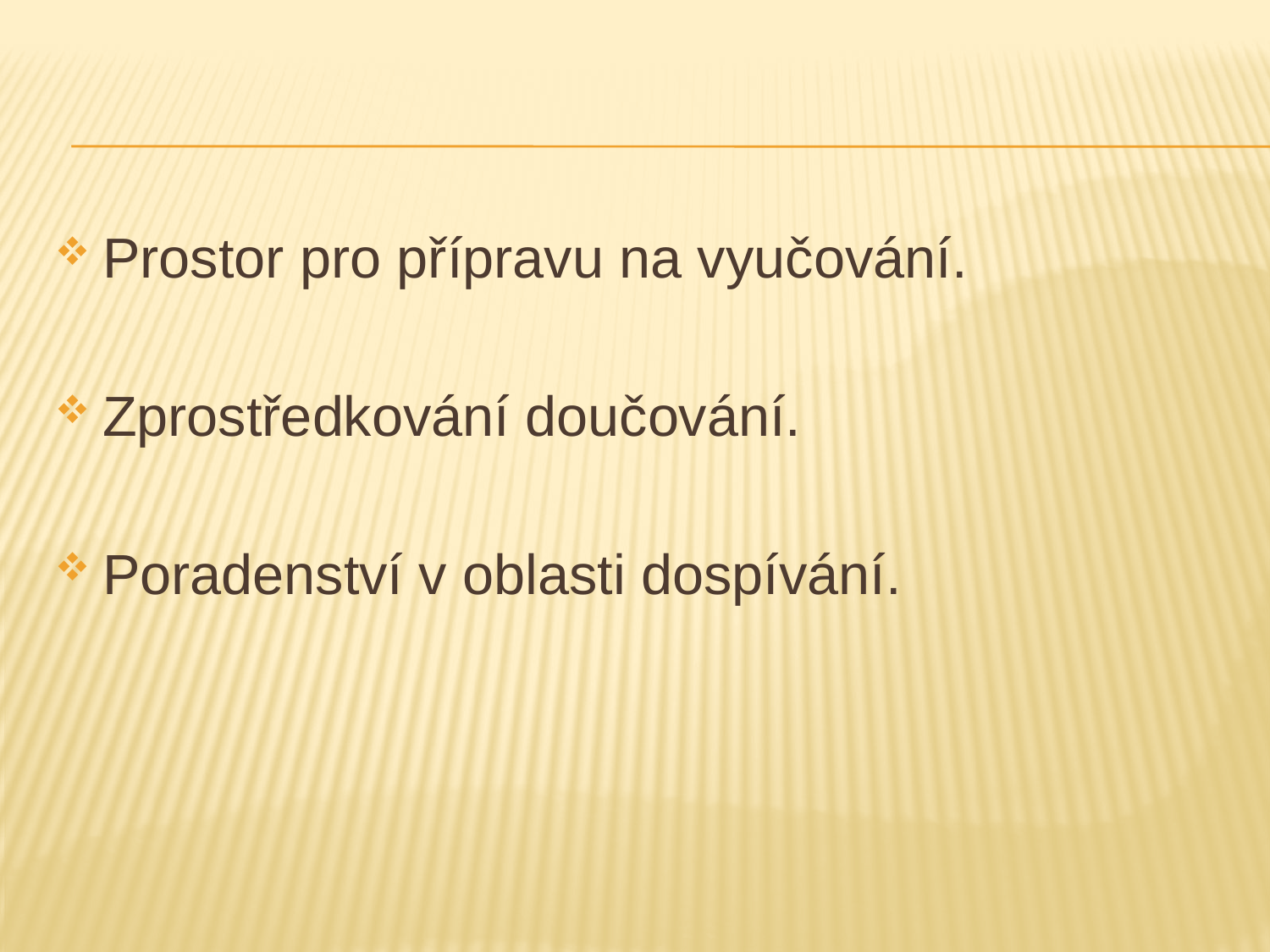

Prostor pro přípravu na vyučování.

Zprostředkování doučování.

Poradenství v oblasti dospívání.